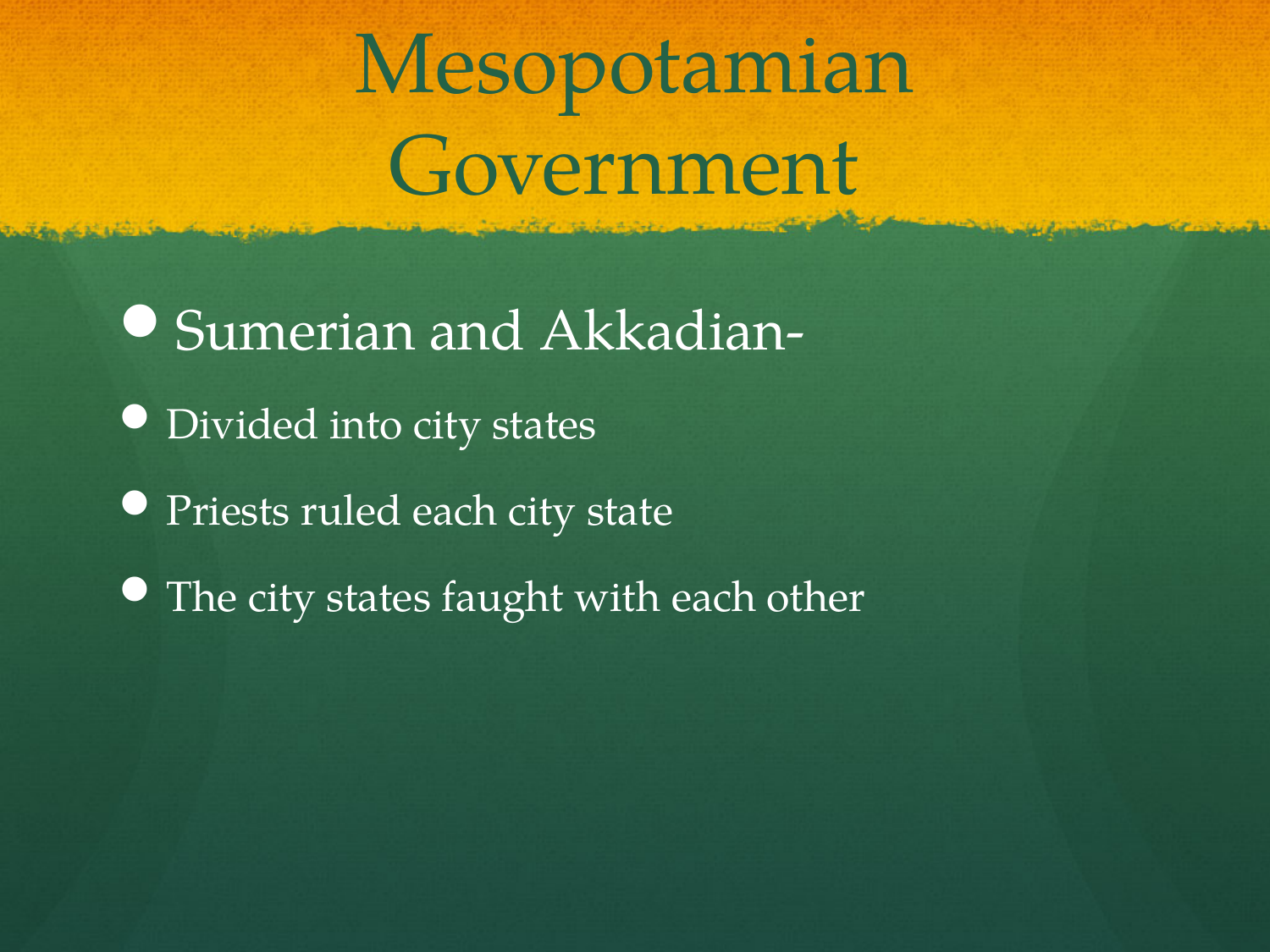

# Mesopotamian Government
Sumerian and Akkadian-
Divided into city states
Priests ruled each city state
The city states faught with each other